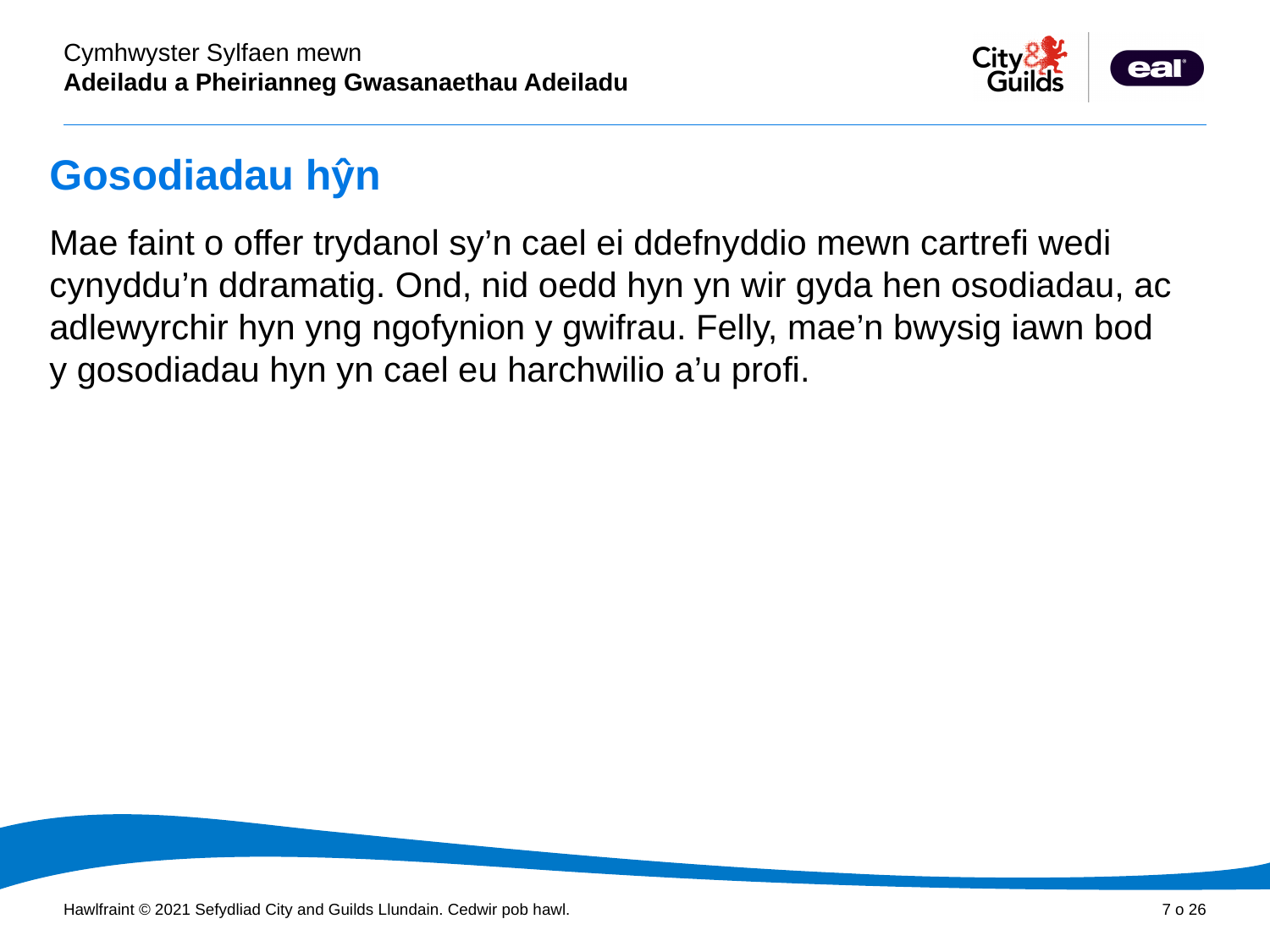

# Gosodiadau hŷn
Mae faint o offer trydanol sy’n cael ei ddefnyddio mewn cartrefi wedi cynyddu’n ddramatig. Ond, nid oedd hyn yn wir gyda hen osodiadau, ac adlewyrchir hyn yng ngofynion y gwifrau. Felly, mae’n bwysig iawn bod y gosodiadau hyn yn cael eu harchwilio a’u profi.